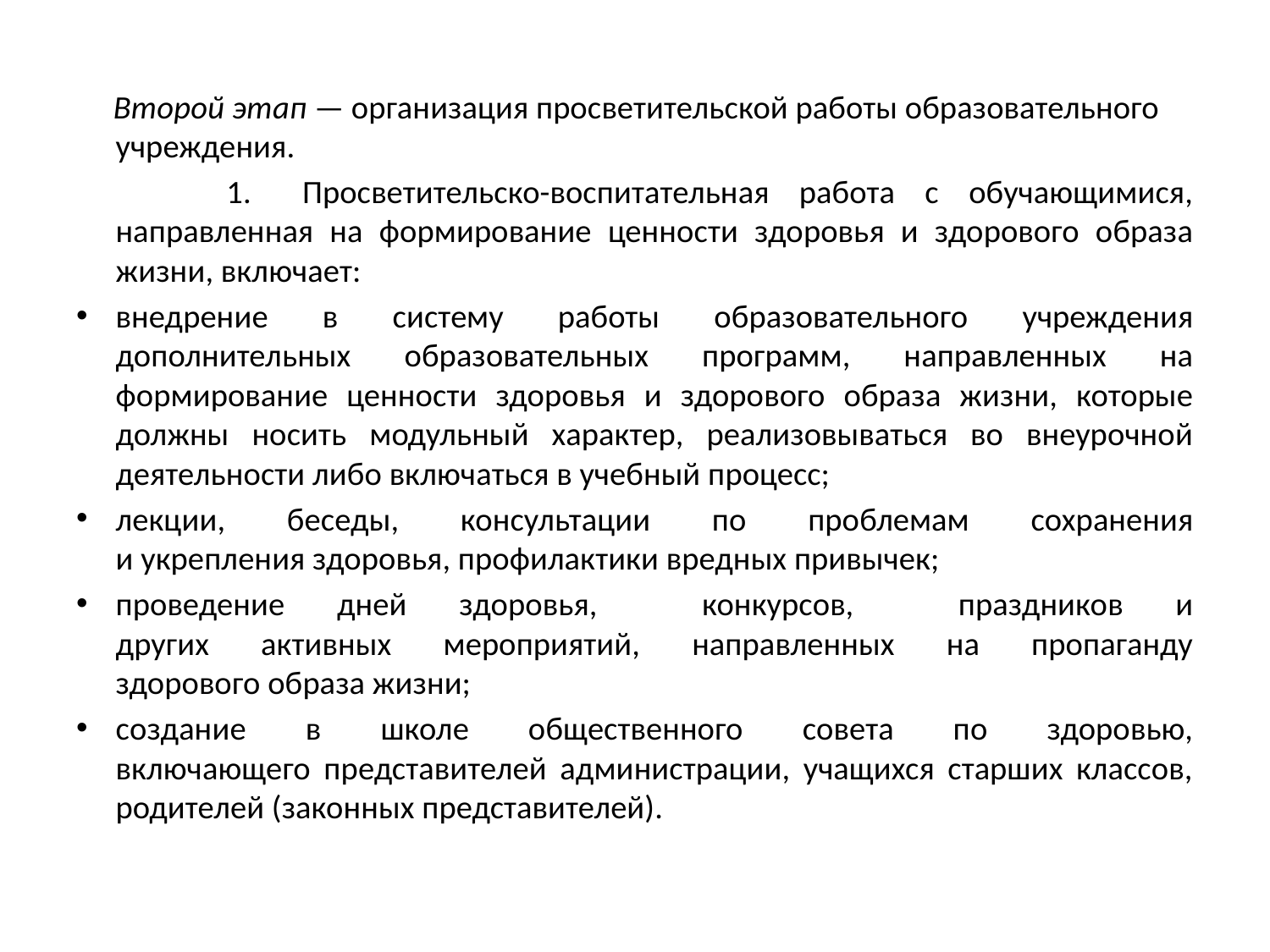

#
     Второй этап — организация просветительской работы образовательного учреждения.
     1.	Просветительско-воспитательная работа с обучающимися, направленная на формирование ценности здоровья и здорового образа жизни, включает:
внедрение в систему работы образовательного учреждения дополнительных образовательных программ, направленных на формирование ценности здоровья и здорового образа жизни, которые должны носить модульный характер, реализовываться во внеурочной деятельности либо включаться в учебный процесс;
лекции, беседы, консультации по проблемам сохранения
и укрепления здоровья, профилактики вредных привычек;
проведение дней здоровья,  конкурсов,  праздников и
других активных мероприятий, направленных на пропаганду
здорового образа жизни;
создание в школе общественного совета по здоровью,
включающего представителей администрации, учащихся старших классов, родителей (законных представителей).